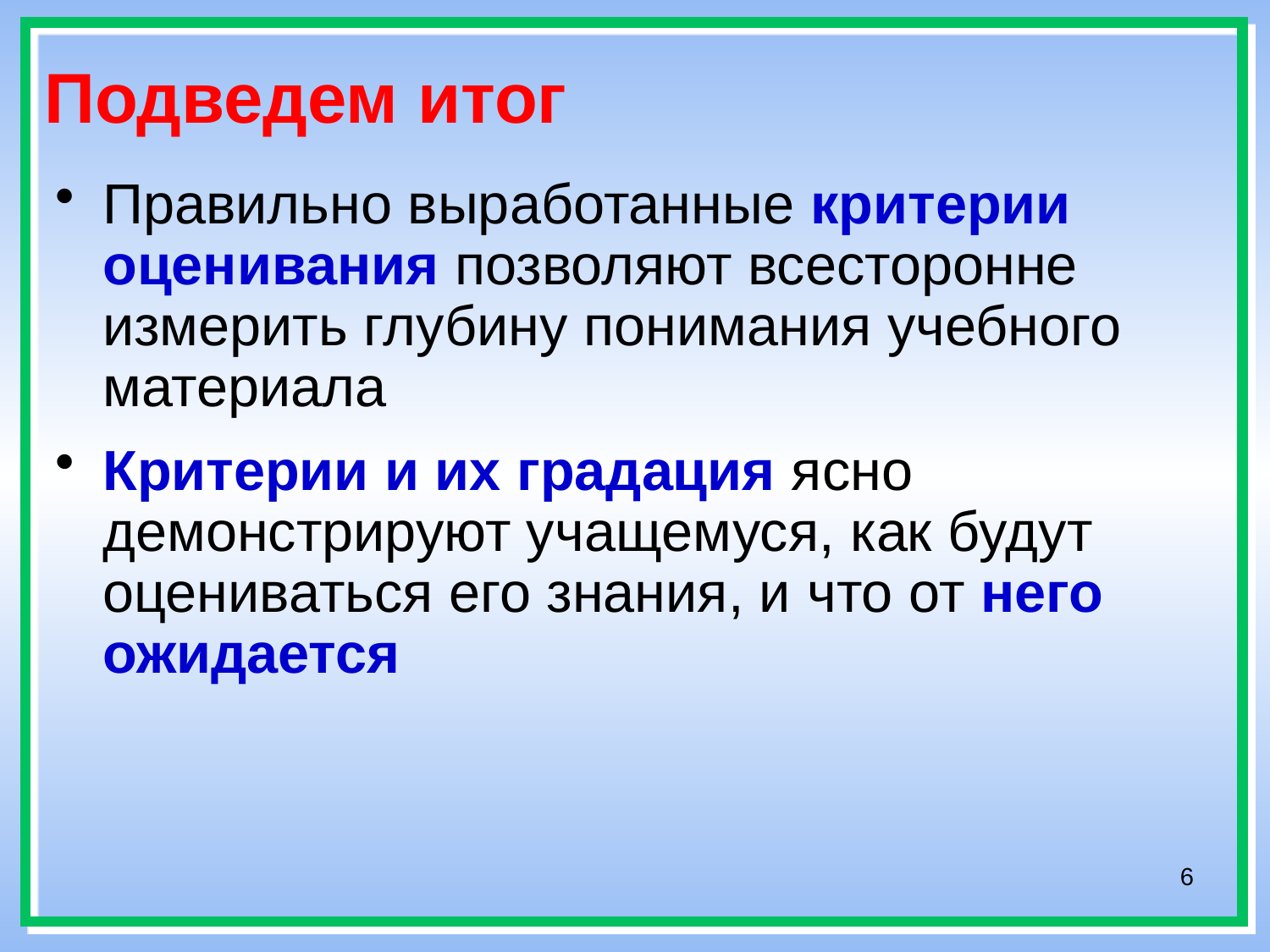

# Подведем итог
Правильно выработанные критерии оценивания позволяют всесторонне измерить глубину понимания учебного материала
Критерии и их градация ясно демонстрируют учащемуся, как будут оцениваться его знания, и что от него ожидается

6